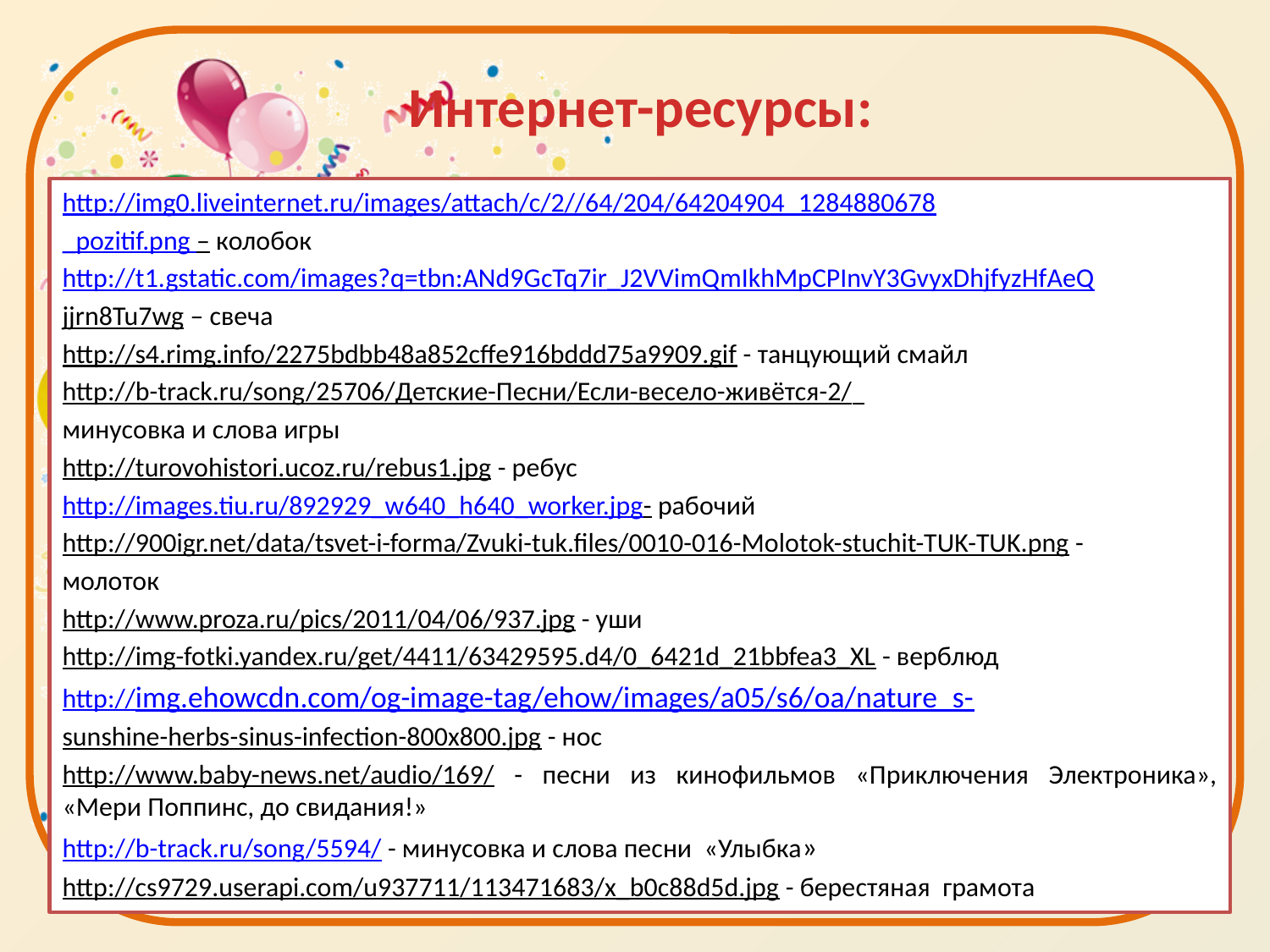

# Интернет-ресурсы:
http://img0.liveinternet.ru/images/attach/c/2//64/204/64204904_1284880678
_pozitif.png – колобок
http://t1.gstatic.com/images?q=tbn:ANd9GcTq7ir_J2VVimQmIkhMpCPInvY3GvyxDhjfyzHfAeQ
jjrn8Tu7wg – свеча
http://s4.rimg.info/2275bdbb48a852cffe916bddd75a9909.gif - танцующий смайл
http://b-track.ru/song/25706/Детские-Песни/Если-весело-живётся-2/
минусовка и слова игры
http://turovohistori.ucoz.ru/rebus1.jpg - ребус
http://images.tiu.ru/892929_w640_h640_worker.jpg- рабочий
http://900igr.net/data/tsvet-i-forma/Zvuki-tuk.files/0010-016-Molotok-stuchit-TUK-TUK.png -
молоток
http://www.proza.ru/pics/2011/04/06/937.jpg - уши
http://img-fotki.yandex.ru/get/4411/63429595.d4/0_6421d_21bbfea3_XL - верблюд
http://img.ehowcdn.com/og-image-tag/ehow/images/a05/s6/oa/nature_s-
sunshine-herbs-sinus-infection-800x800.jpg - нос
http://www.baby-news.net/audio/169/ - песни из кинофильмов «Приключения Электроника», «Мери Поппинс, до свидания!»
http://b-track.ru/song/5594/ - минусовка и слова песни  «Улыбка»
http://cs9729.userapi.com/u937711/113471683/x_b0c88d5d.jpg - берестяная  грамота